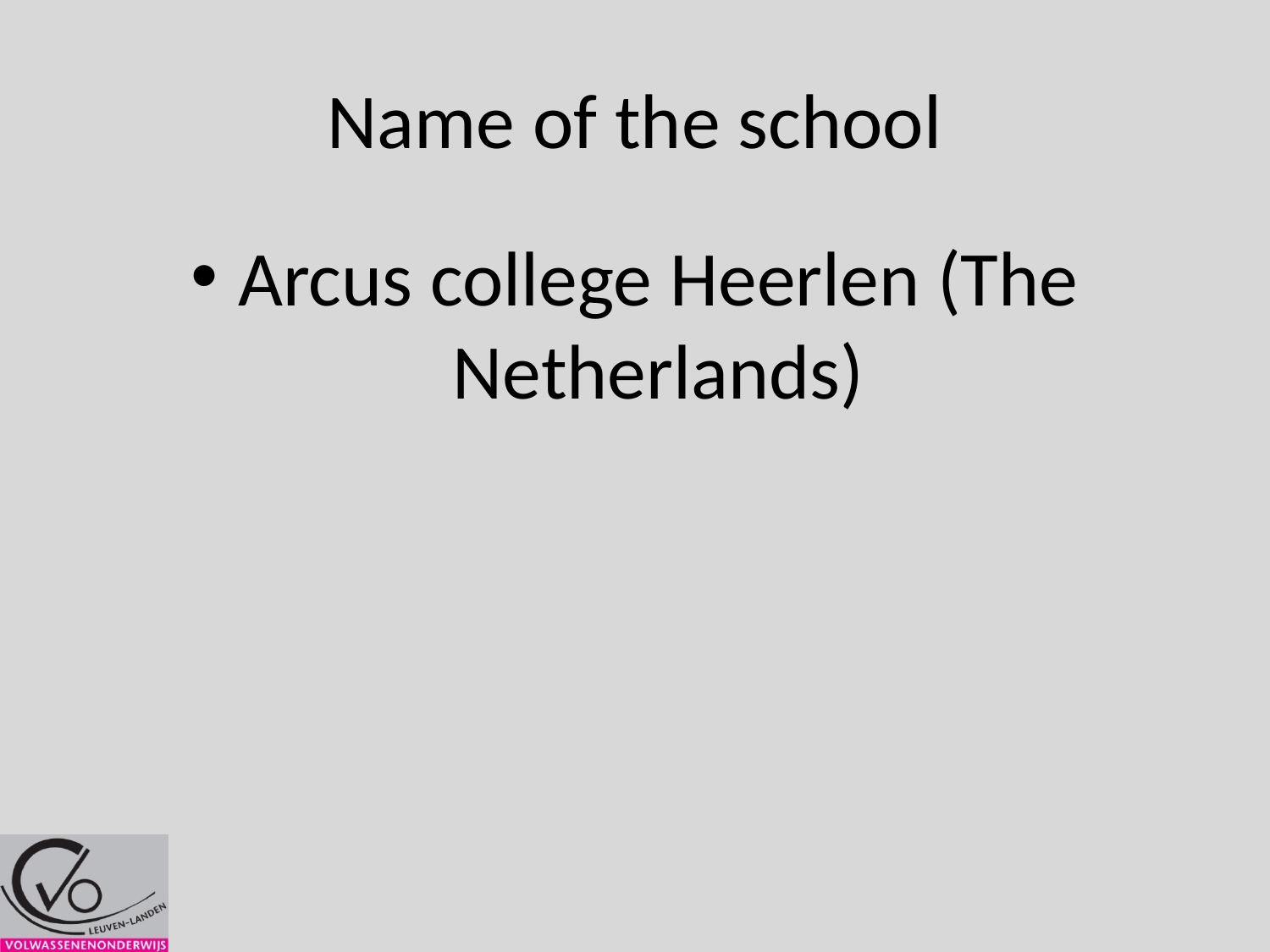

# Name of the school
Arcus college Heerlen (The Netherlands)